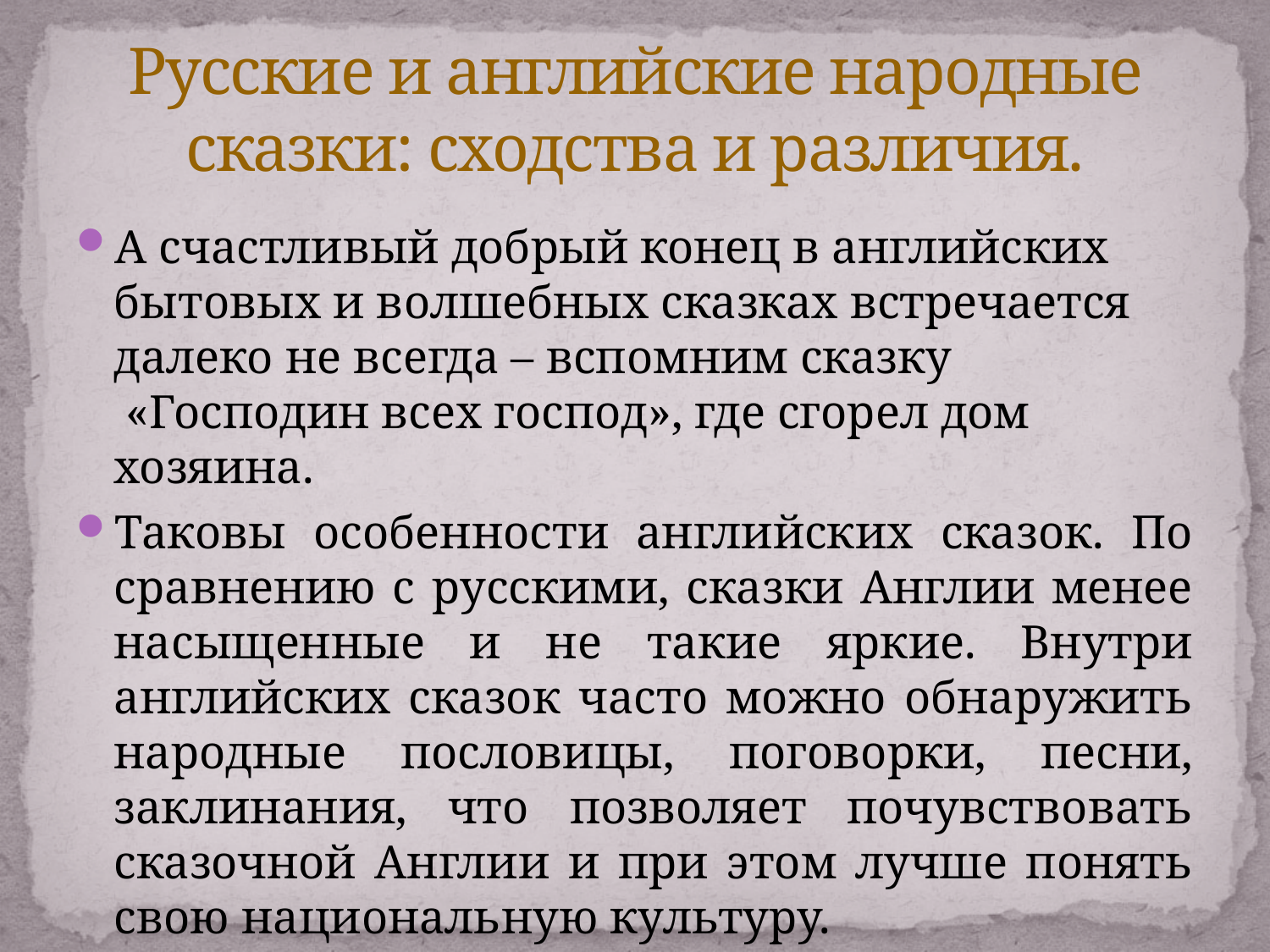

# Русские и английские народные сказки: сходства и различия.
А счастливый добрый конец в английских бытовых и волшебных сказках встречается далеко не всегда – вспомним сказку  «Господин всех господ», где сгорел дом хозяина.
Таковы особенности английских сказок. По сравнению с русскими, сказки Англии менее насыщенные и не такие яркие. Внутри английских сказок часто можно обнаружить народные пословицы, поговорки, песни, заклинания, что позволяет почувствовать сказочной Англии и при этом лучше понять свою национальную культуру.